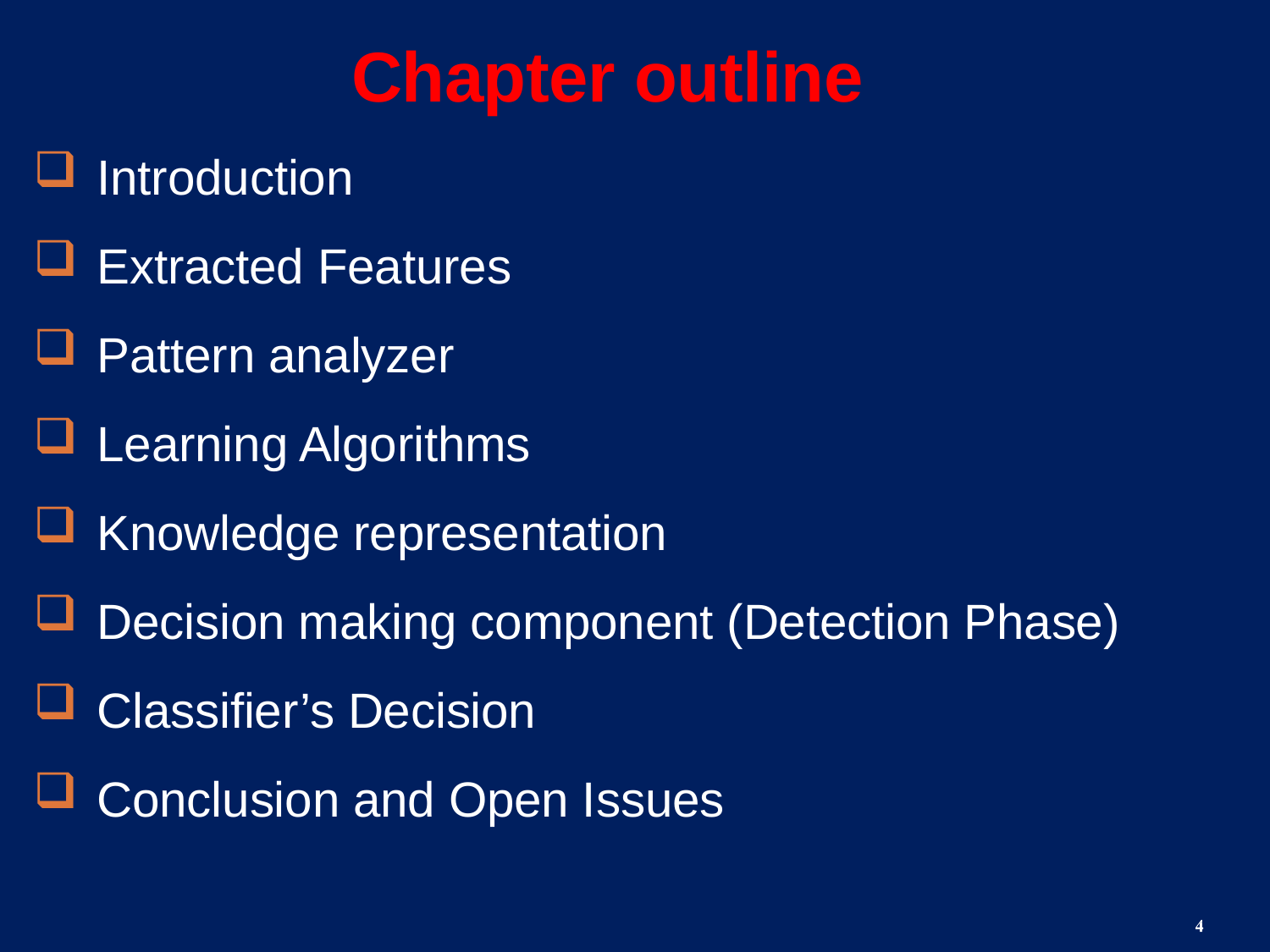

Chapter outline
Introduction
Extracted Features
Pattern analyzer
Learning Algorithms
Knowledge representation
Decision making component (Detection Phase)
Classifier’s Decision
Conclusion and Open Issues